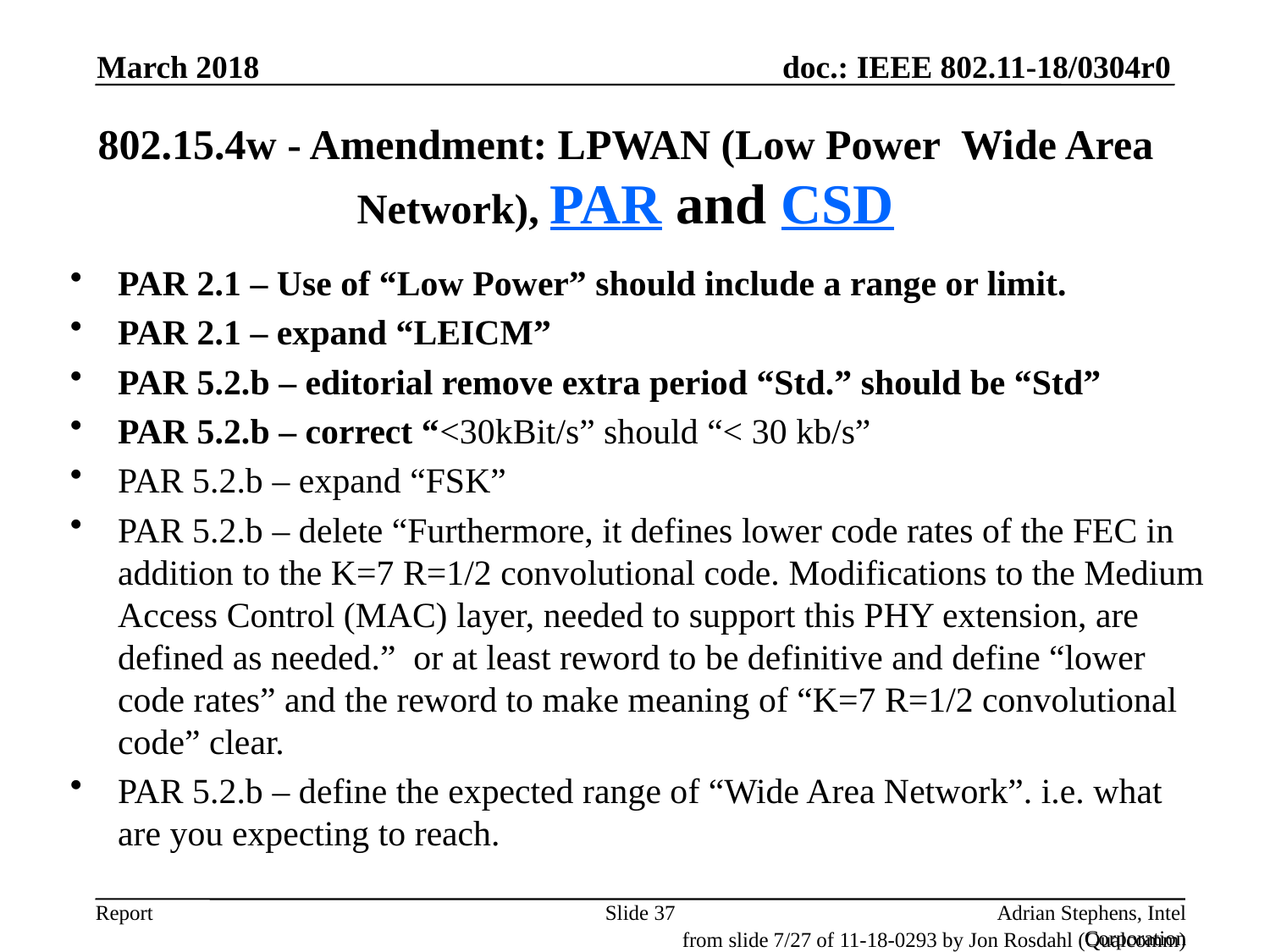

March 2018
# 802.15.4w - Amendment: LPWAN (Low Power  Wide Area Network), PAR and CSD
PAR 2.1 – Use of “Low Power” should include a range or limit.
PAR 2.1 – expand “LEICM”
PAR 5.2.b – editorial remove extra period “Std.” should be “Std”
PAR 5.2.b – correct “<30kBit/s” should “< 30 kb/s”
PAR 5.2.b – expand “FSK”
PAR 5.2.b – delete “Furthermore, it defines lower code rates of the FEC in addition to the K=7 R=1/2 convolutional code. Modifications to the Medium Access Control (MAC) layer, needed to support this PHY extension, are defined as needed.”  or at least reword to be definitive and define “lower code rates” and the reword to make meaning of “K=7 R=1/2 convolutional code” clear.
PAR 5.2.b – define the expected range of “Wide Area Network”. i.e. what are you expecting to reach.
Slide 37
Adrian Stephens, Intel Corporation
from slide 7/27 of 11-18-0293 by Jon Rosdahl (Qualcomm)